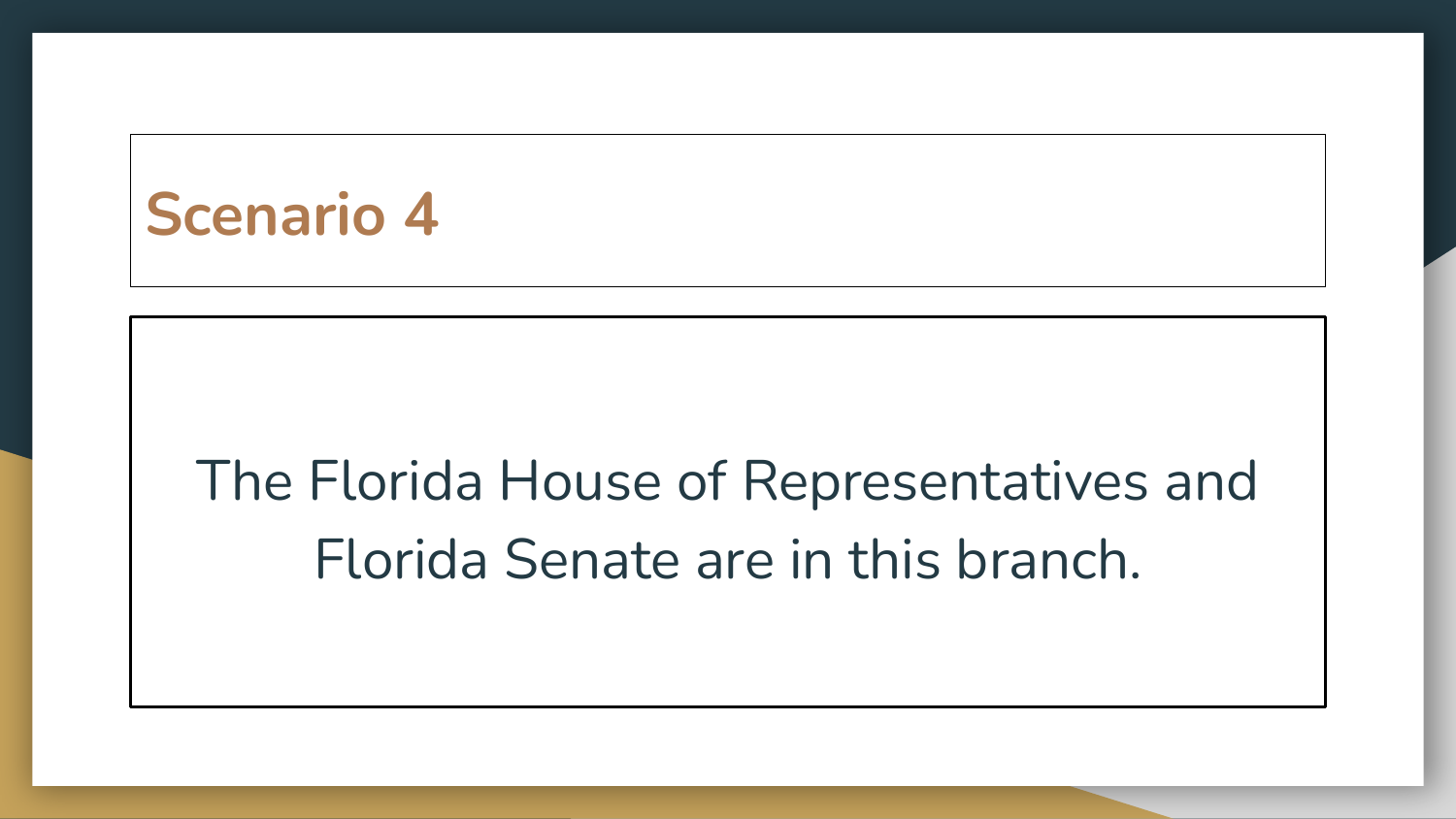

# Scenario 4
The Florida House of Representatives and Florida Senate are in this branch.